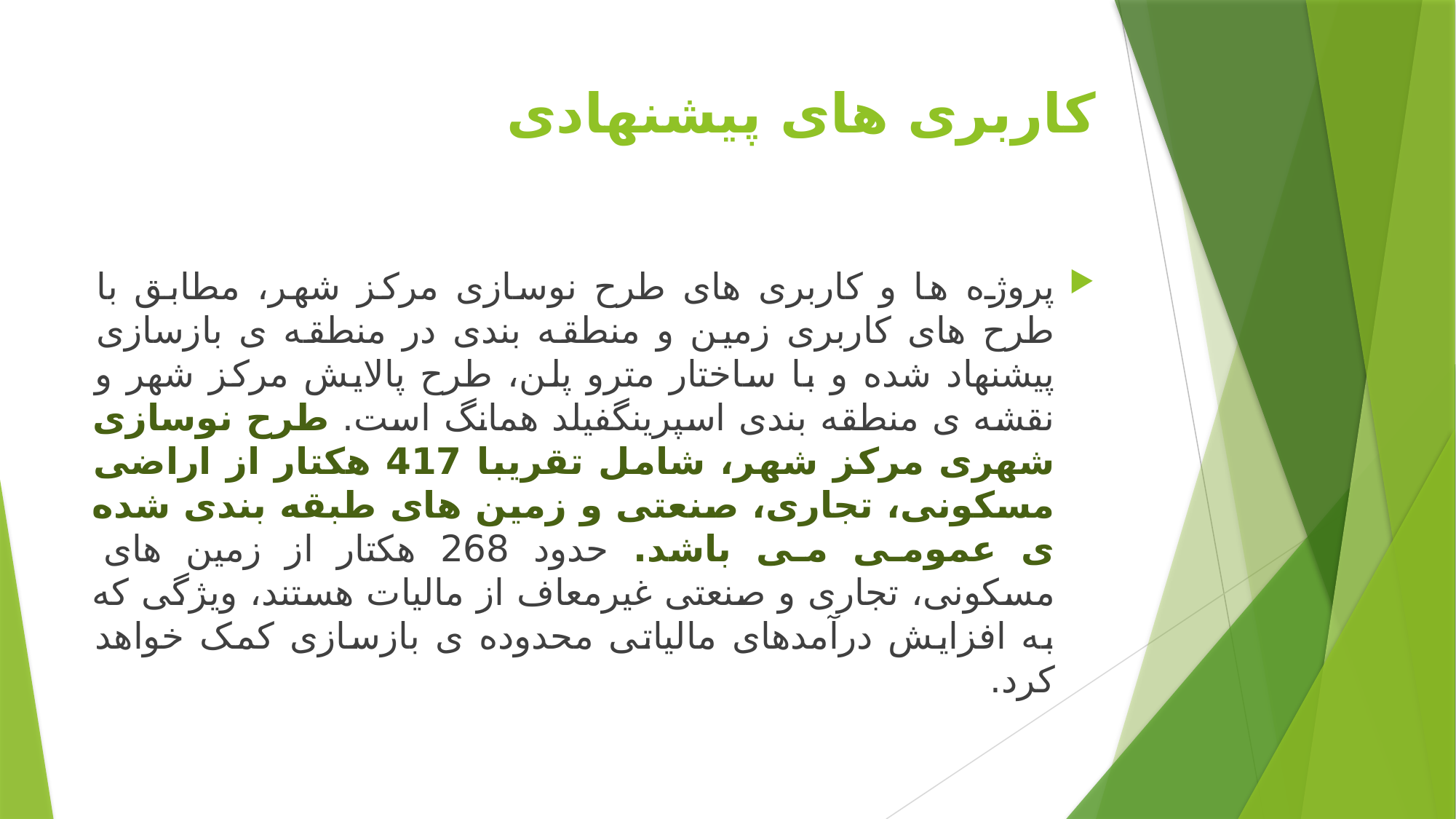

# کاربری های پیشنهادی
پروژه ها و کاربری های طرح نوسازی مرکز شهر، مطابق با طرح های کاربری زمین و منطقه بندی در منطقه ی بازسازی پیشنهاد شده و با ساختار مترو پلن، طرح پالایش مرکز شهر و نقشه ی منطقه بندی اسپرینگفیلد همانگ است. طرح نوسازی شهری مرکز شهر، شامل تقریبا 417 هکتار از اراضی مسکونی، تجاری، صنعتی و زمین های طبقه بندی شده ی عمومی می باشد. حدود 268 هکتار از زمین های مسکونی، تجاری و صنعتی غیرمعاف از مالیات هستند، ویژگی که به افزایش درآمدهای مالیاتی محدوده ی بازسازی کمک خواهد کرد.